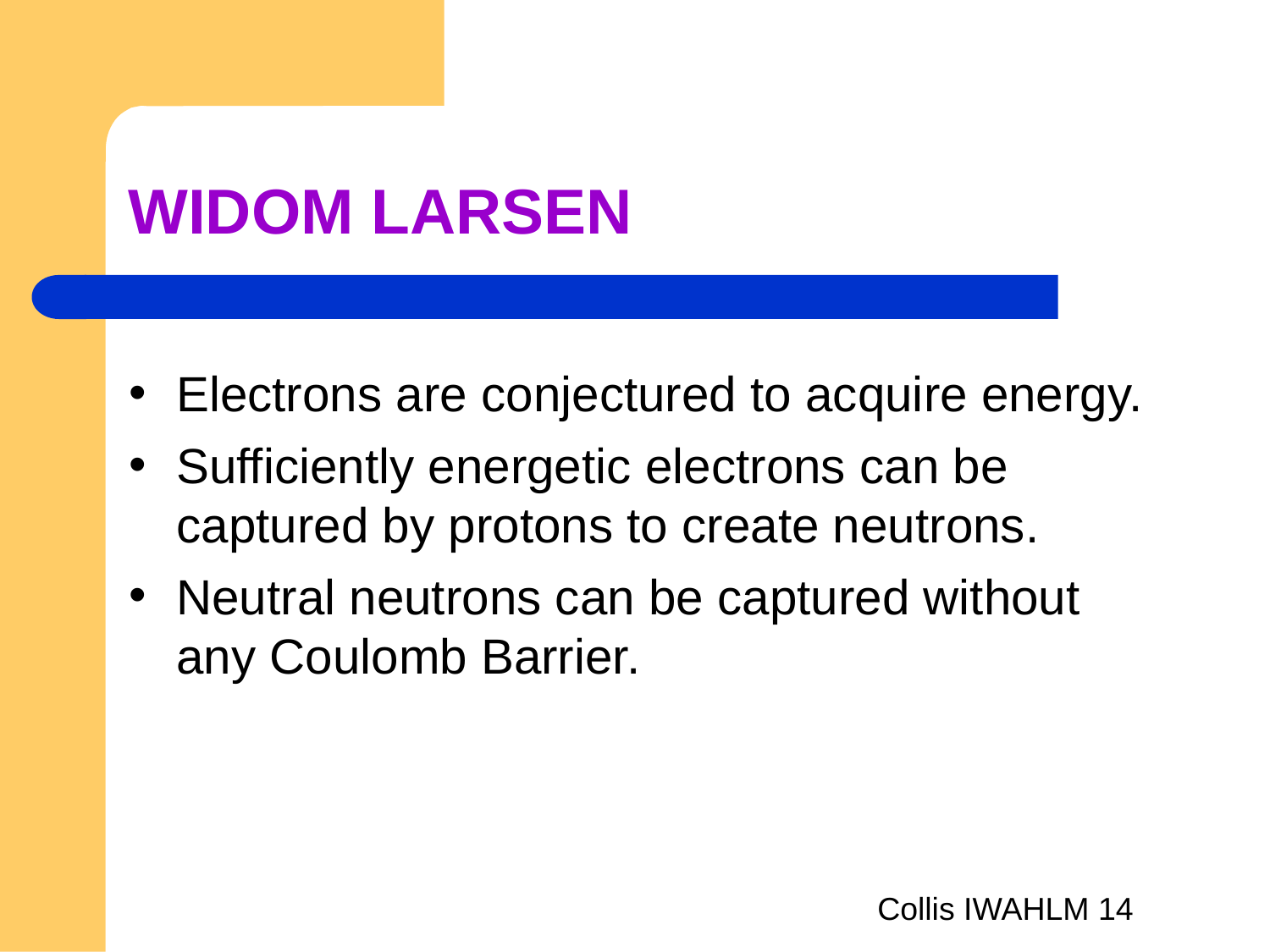

# WIDOM LARSEN
Electrons are conjectured to acquire energy.
Sufficiently energetic electrons can be captured by protons to create neutrons.
Neutral neutrons can be captured without any Coulomb Barrier.

Collis IWAHLM 14